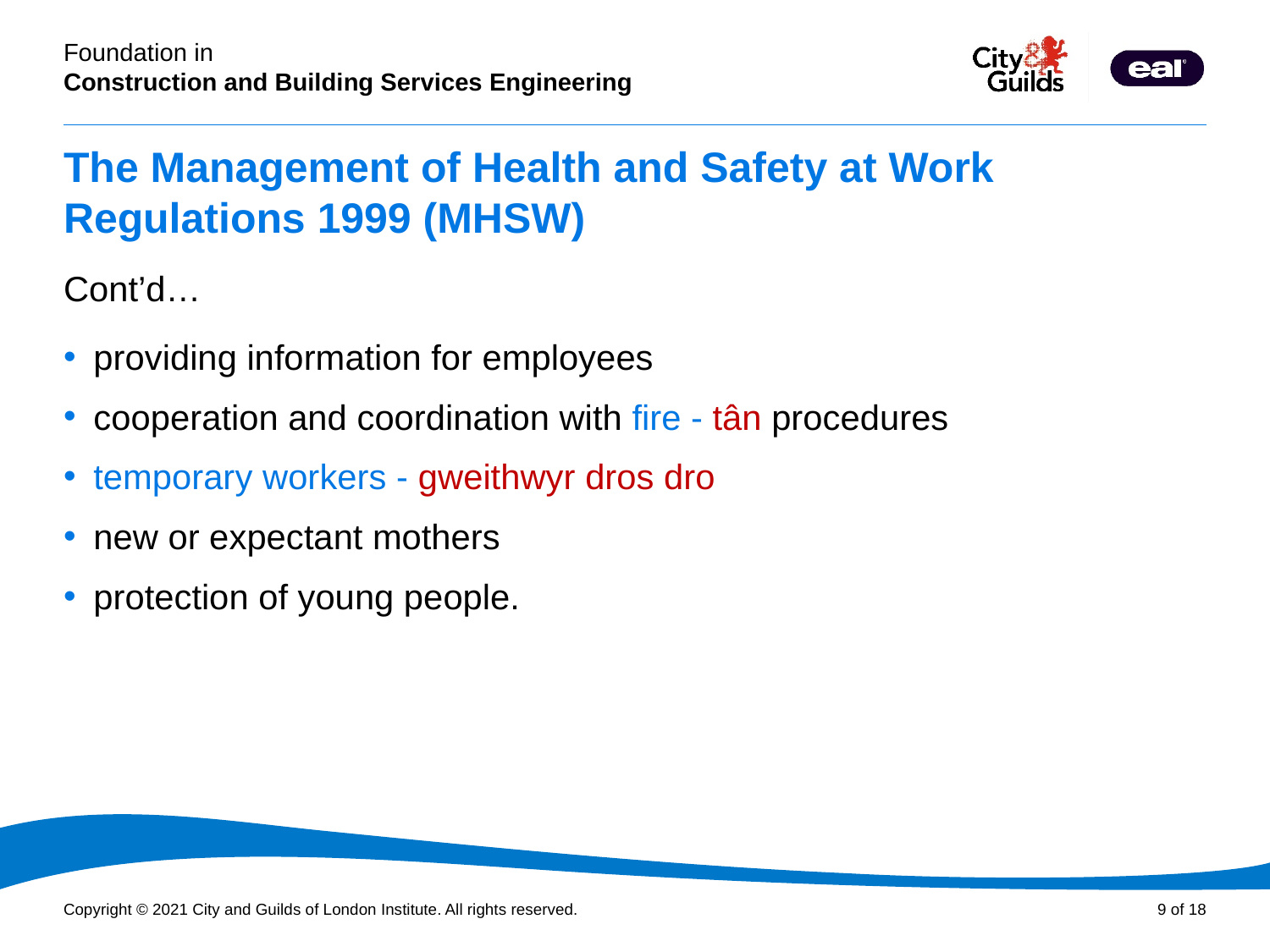

# The Management of Health and Safety at Work Regulations 1999 (MHSW)
Cont’d…
providing information for employees
cooperation and coordination with fire - tân procedures
temporary workers - gweithwyr dros dro
new or expectant mothers
protection of young people.